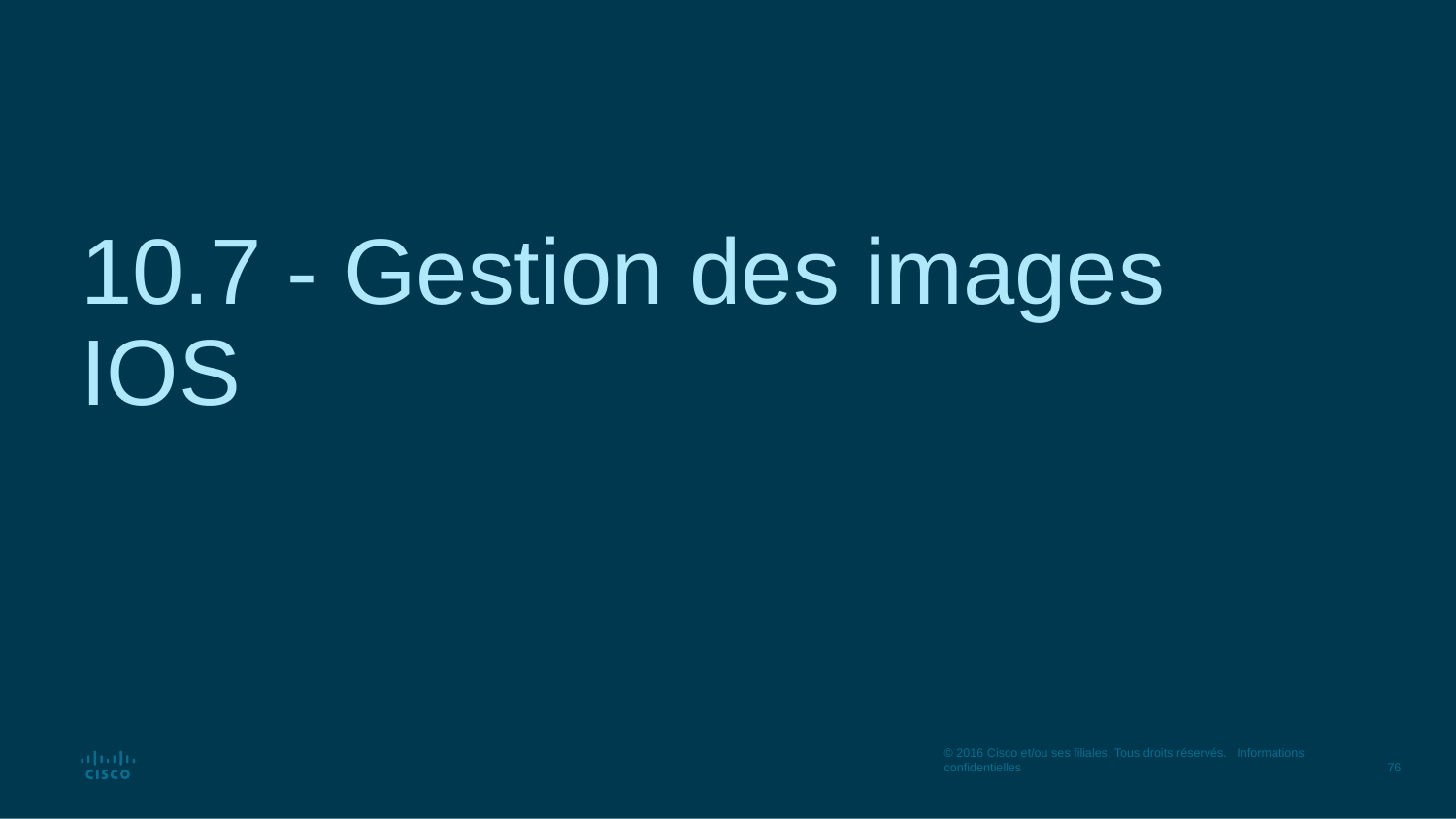

# 10.7 - Gestion des images IOS